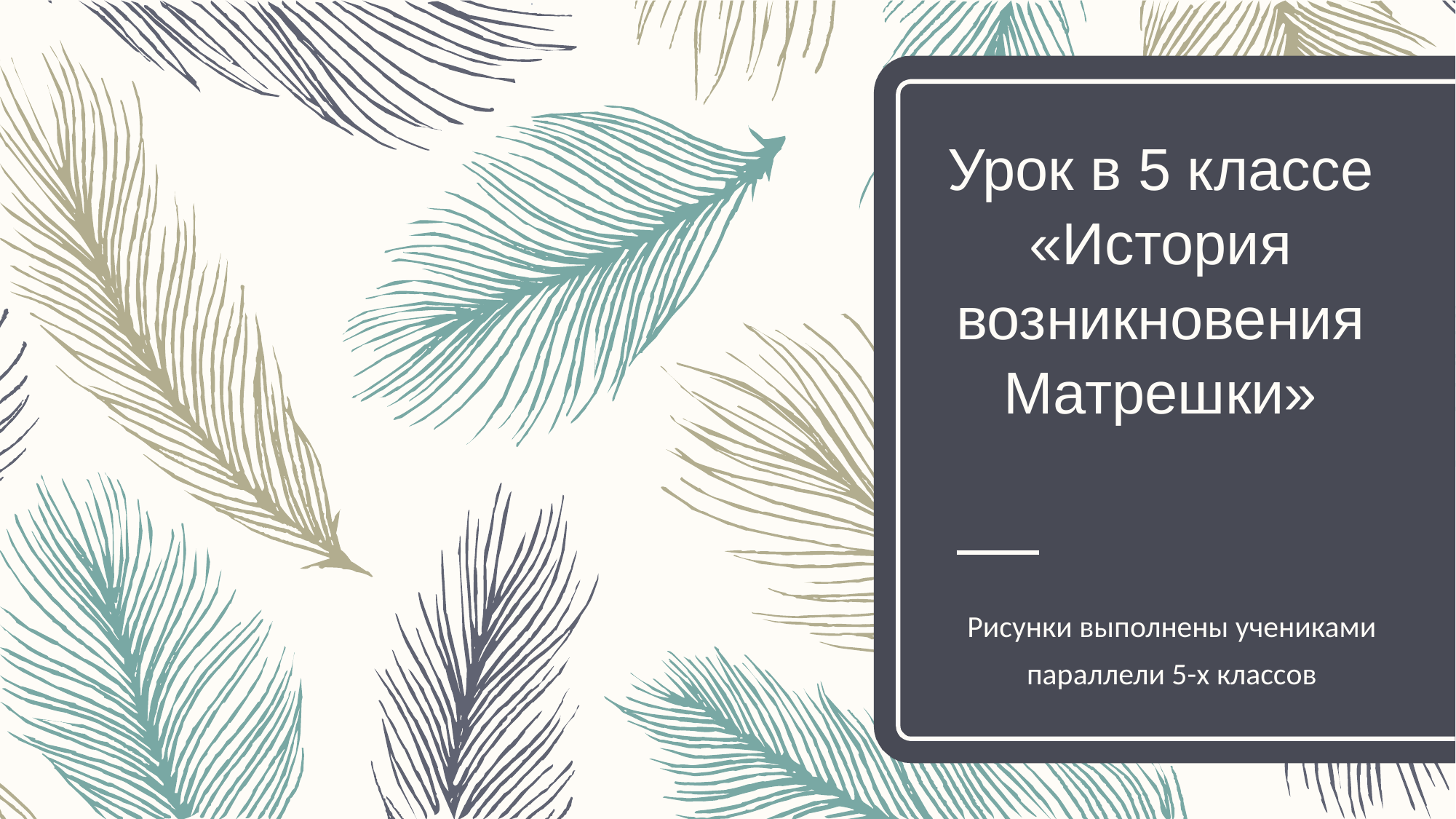

# Урок в 5 классе «История возникновения Матрешки»
Рисунки выполнены учениками параллели 5-х классов